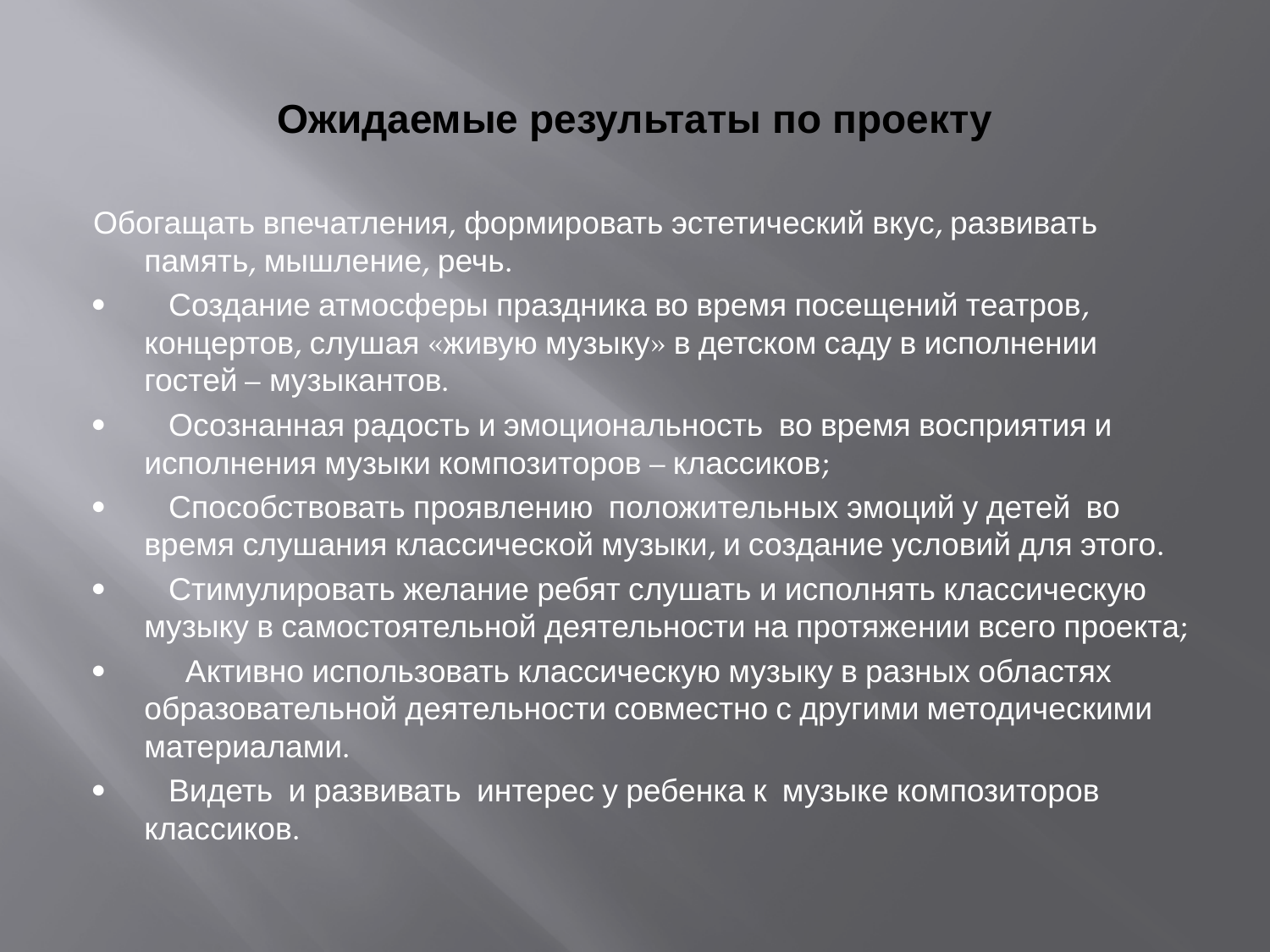

# Ожидаемые результаты по проекту
Обогащать впечатления, формировать эстетический вкус, развивать память, мышление, речь.
•        Создание атмосферы праздника во время посещений театров, концертов, слушая «живую музыку» в детском саду в исполнении гостей – музыкантов.
•        Осознанная радость и эмоциональность  во время восприятия и исполнения музыки композиторов – классиков;
•        Способствовать проявлению  положительных эмоций у детей  во время слушания классической музыки, и создание условий для этого.
•        Стимулировать желание ребят слушать и исполнять классическую музыку в самостоятельной деятельности на протяжении всего проекта;
•     Активно использовать классическую музыку в разных областях образовательной деятельности совместно с другими методическими материалами.
•        Видеть  и развивать  интерес у ребенка к  музыке композиторов классиков.